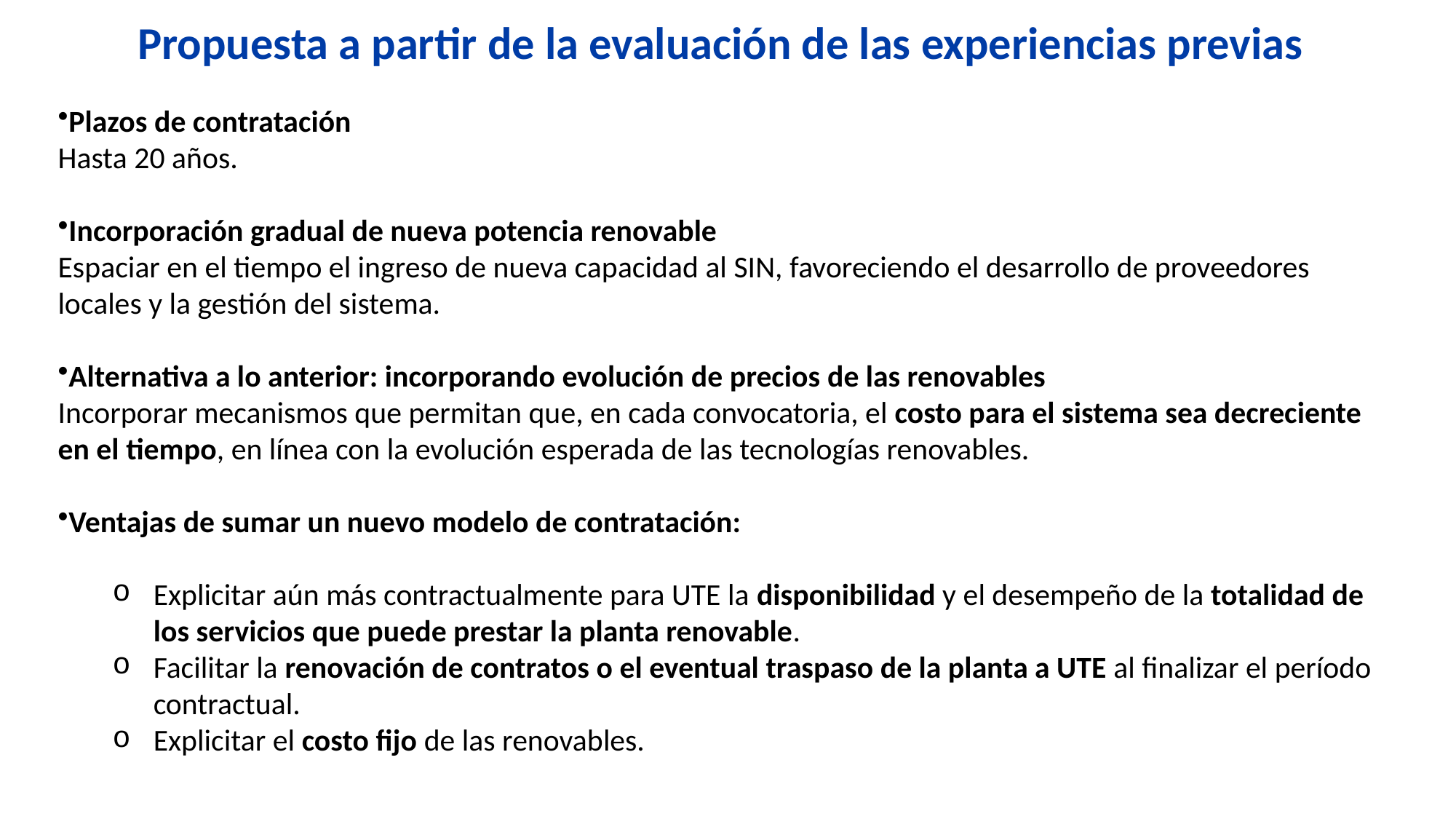

Propuesta a partir de la evaluación de las experiencias previas
Plazos de contratación
Hasta 20 años.

Incorporación gradual de nueva potencia renovable
Espaciar en el tiempo el ingreso de nueva capacidad al SIN, favoreciendo el desarrollo de proveedores locales y la gestión del sistema.

Alternativa a lo anterior: incorporando evolución de precios de las renovables
Incorporar mecanismos que permitan que, en cada convocatoria, el costo para el sistema sea decreciente en el tiempo, en línea con la evolución esperada de las tecnologías renovables.

Ventajas de sumar un nuevo modelo de contratación:

Explicitar aún más contractualmente para UTE la disponibilidad y el desempeño de la totalidad de los servicios que puede prestar la planta renovable.
Facilitar la renovación de contratos o el eventual traspaso de la planta a UTE al finalizar el período contractual.
Explicitar el costo fijo de las renovables.